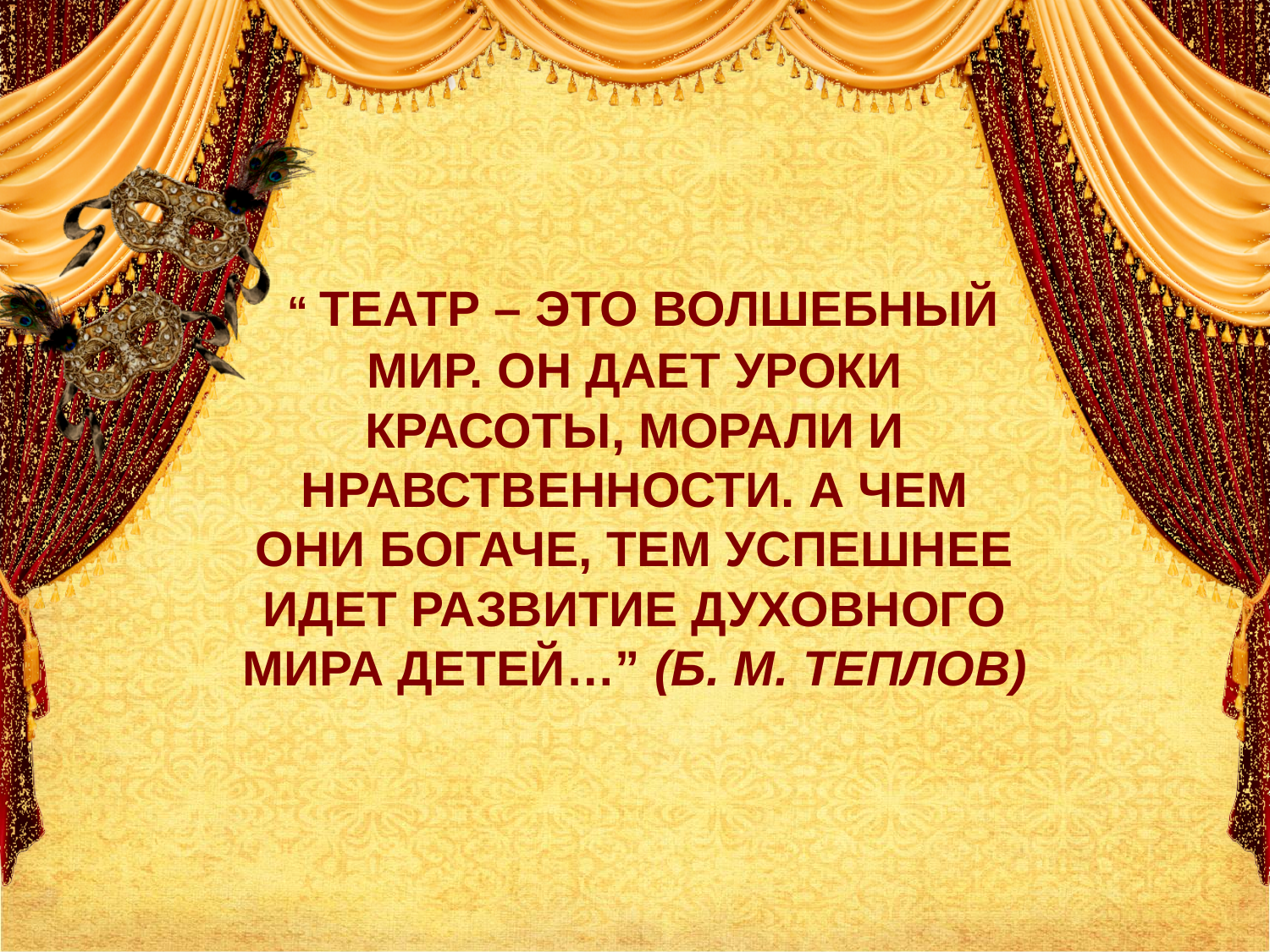

# “ Театр – это волшебный мир. Он дает уроки красоты, морали и нравственности. А чем они богаче, тем успешнее идет развитие духовного мира детей…” (Б. М. Теплов)